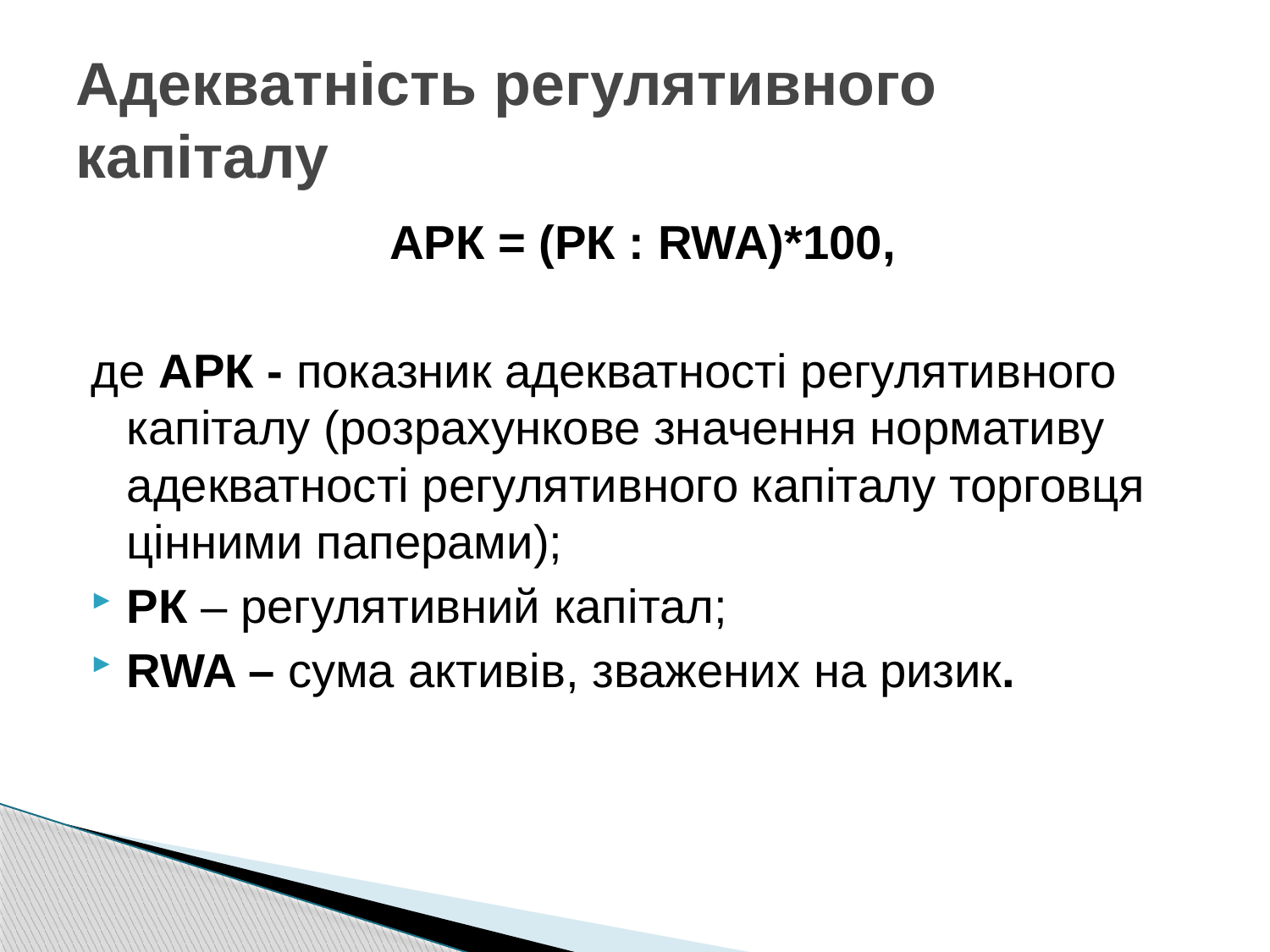

# Адекватність регулятивного капіталу
АРК = (РК : RWA)*100,

де АРК - показник адекватності регулятивного капіталу (розрахункове значення нормативу адекватності регулятивного капіталу торговця цінними паперами);
РК – регулятивний капітал;
RWA – сума активів, зважених на ризик.